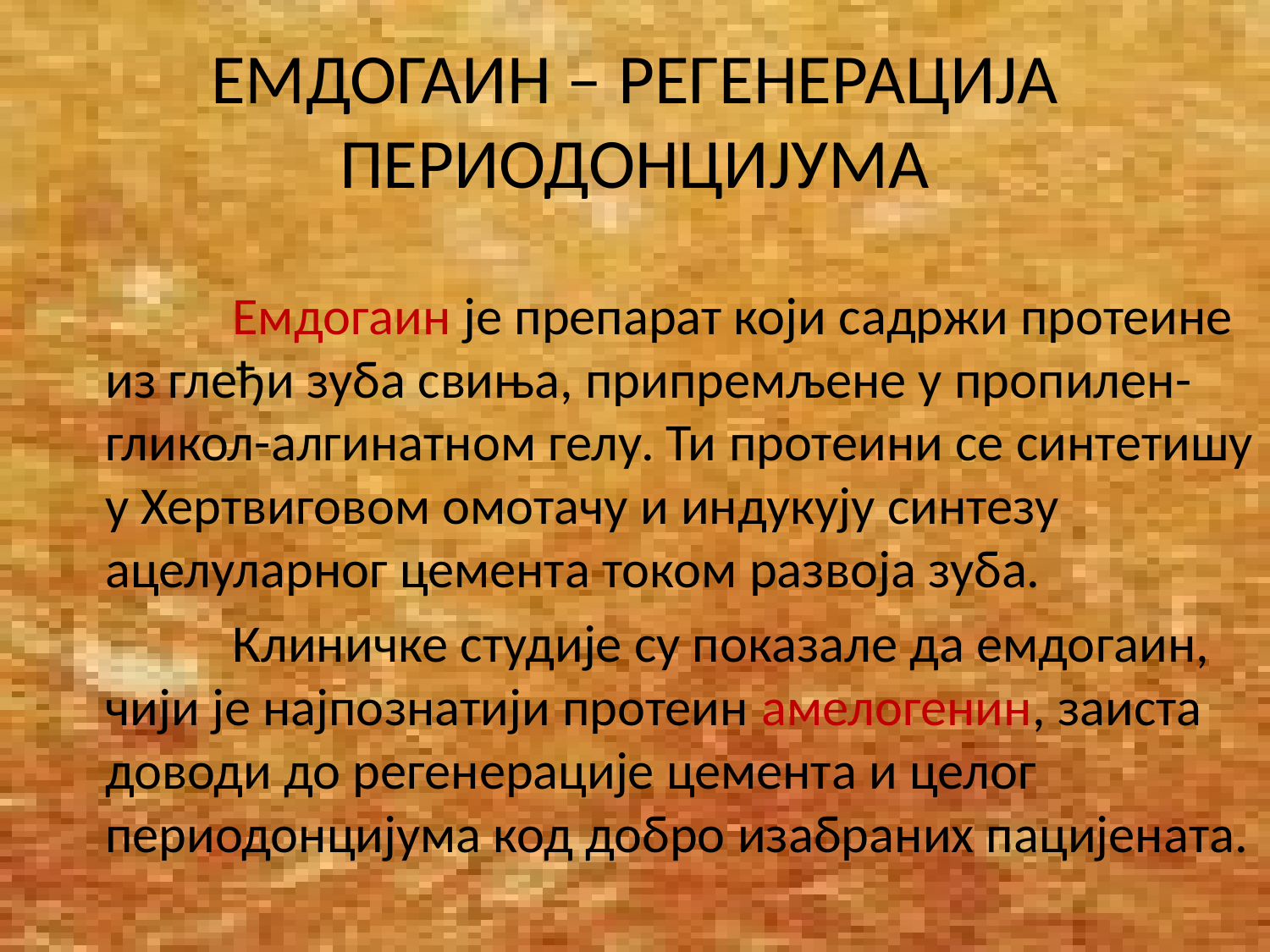

# ЕМДОГАИН – РЕГЕНЕРАЦИЈА ПЕРИОДОНЦИЈУМА
		Емдогаин је препарат који садржи протеине из глеђи зуба свиња, припремљене у пропилен-гликол-алгинатном гелу. Ти протеини се синтетишу у Хертвиговом омотачу и индукују синтезу ацелуларног цемента током развоја зуба.
		Клиничке студије су показале да емдогаин, чији је најпознатији протеин амелогенин, заиста доводи до регенерације цемента и целог периодонцијума код добро изабраних пацијената.